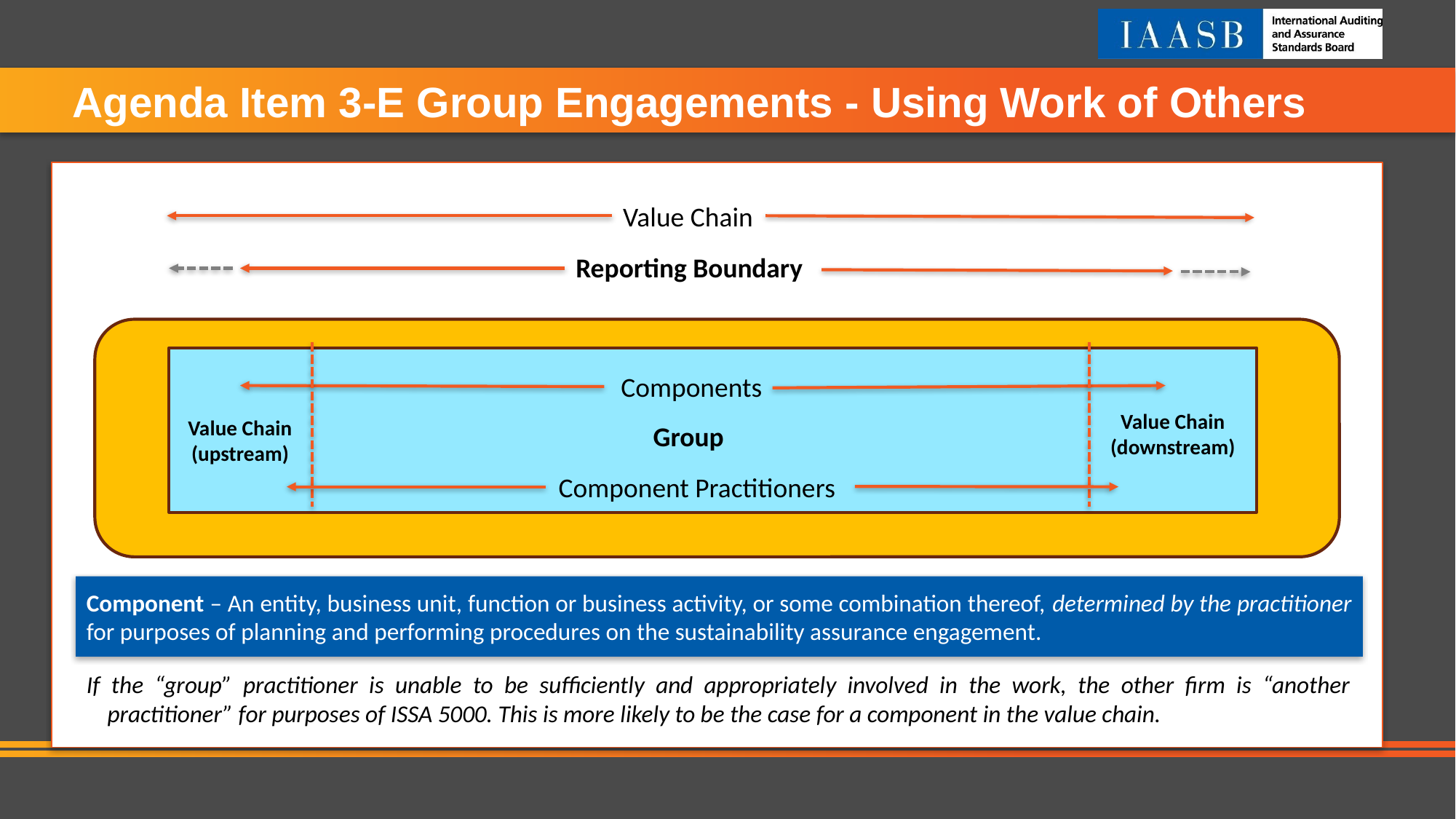

# Agenda Item 3-E Group Engagements - Using Work of Others

Value Chain
Reporting Boundary

Components
Value Chain
(downstream)
Value Chain
(upstream)
Group
Component Practitioners
Component – An entity, business unit, function or business activity, or some combination thereof, determined by the practitioner for purposes of planning and performing procedures on the sustainability assurance engagement.
If the “group” practitioner is unable to be sufficiently and appropriately involved in the work, the other firm is “another practitioner” for purposes of ISSA 5000. This is more likely to be the case for a component in the value chain.